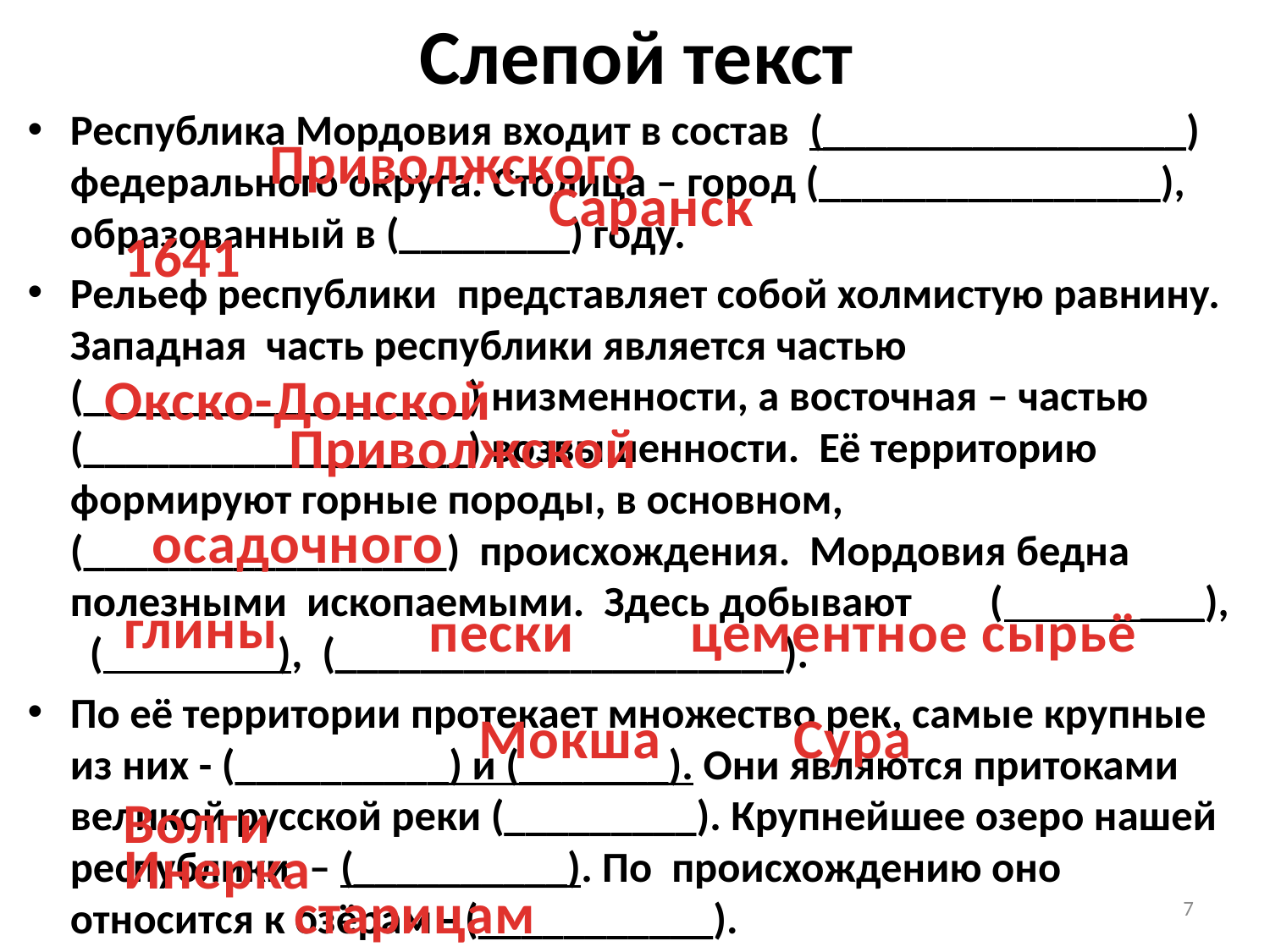

# Слепой текст
Республика Мордовия входит в состав  (_________________) федерального округа. Столица – город (________________),  образованный в (________) году.
Рельеф республики  представляет собой холмистую равнину. Западная  часть республики является частью (__________________) низменности, а восточная – частью (__________________) возвышенности.  Её территорию формируют горные породы, в основном, (_________________)  происхождения.  Мордовия бедна полезными  ископаемыми.  Здесь добывают        (              ___),    (                  ),  (_____________________).
По её территории протекает множество рек, самые крупные из них - (__________) и (_______). Они являются притоками  великой русской реки (_________). Крупнейшее озеро нашей республики  – (__________). По  происхождению оно относится к озёрам - (___________).

Приволжского
Саранск
1641
Окско-Донской
Приволжской
осадочного
глины
цементное сырьё
пески
Сура
Мокша
Волги
Инерка
старицам
7